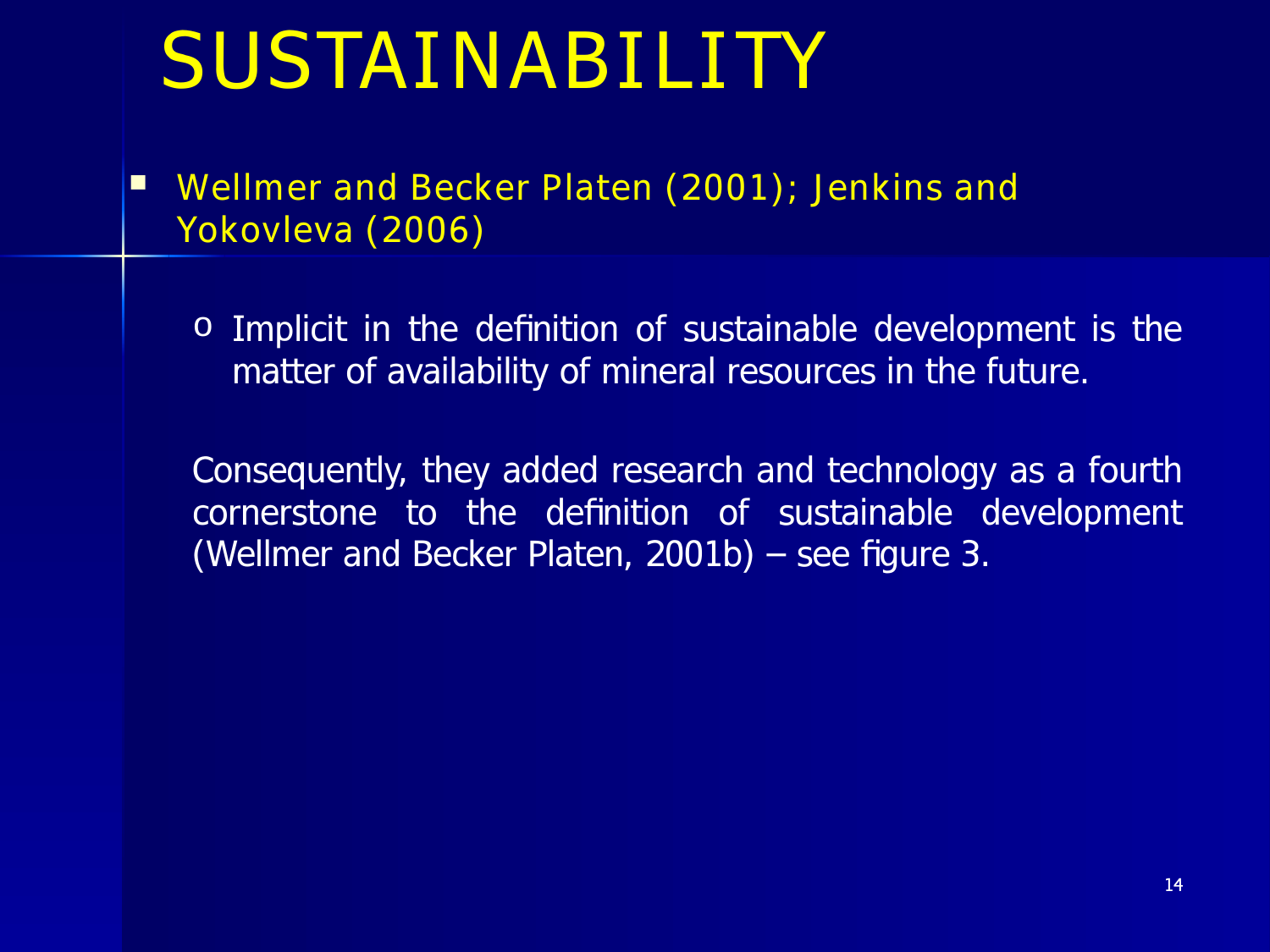

# SUSTAINABILITY
Wellmer and Becker Platen (2001); Jenkins and Yokovleva (2006)

Implicit in the definition of sustainable development is the matter of availability of mineral resources in the future.

Consequently, they added research and technology as a fourth cornerstone to the definition of sustainable development (Wellmer and Becker Platen, 2001b) – see figure 3.

14